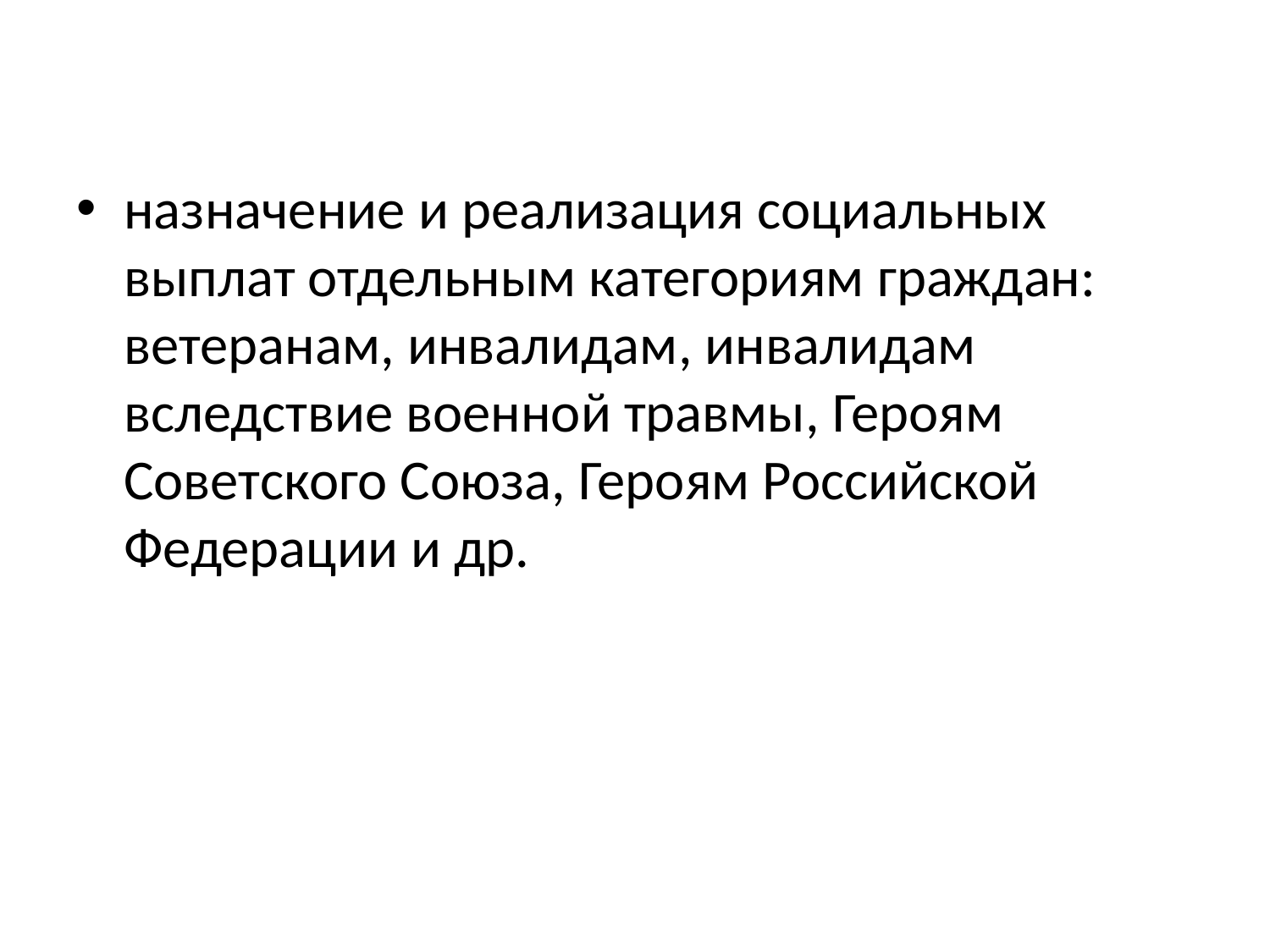

#
назначение и реализация социальных выплат отдельным категориям граждан: ветеранам, инвалидам, инвалидам вследствие военной травмы, Героям Советского Союза, Героям Российской Федерации и др.